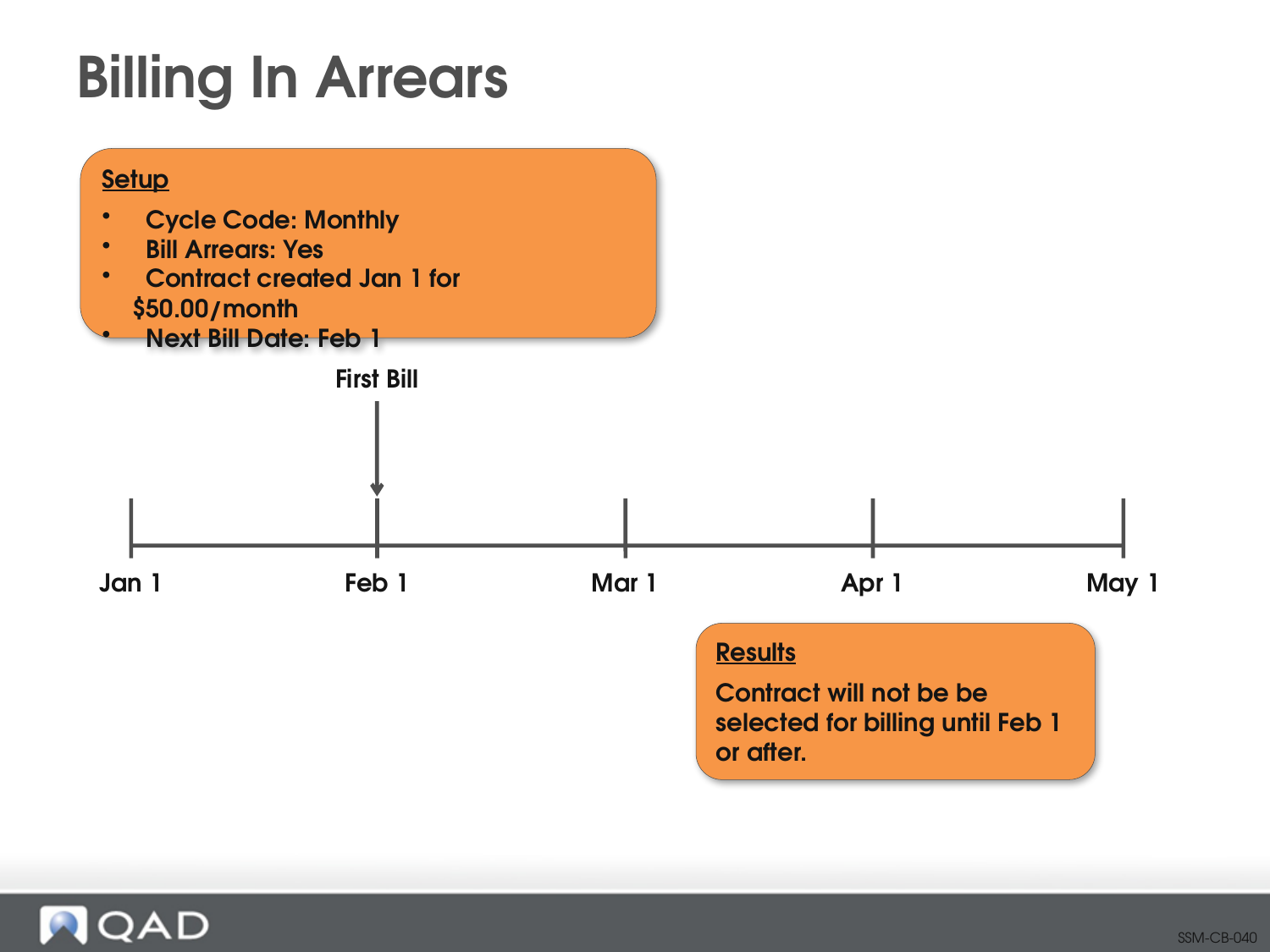

# Billing In Arrears
Setup
  Cycle Code: Monthly
  Bill Arrears: Yes
  Contract created Jan 1 for $50.00/month
  Next Bill Date: Feb 1
First Bill

Jan 1

Feb 1

Mar 1

Apr 1

May 1

Results
Contract will not be be selected for billing until Feb 1 or after.
SSM-CB-040